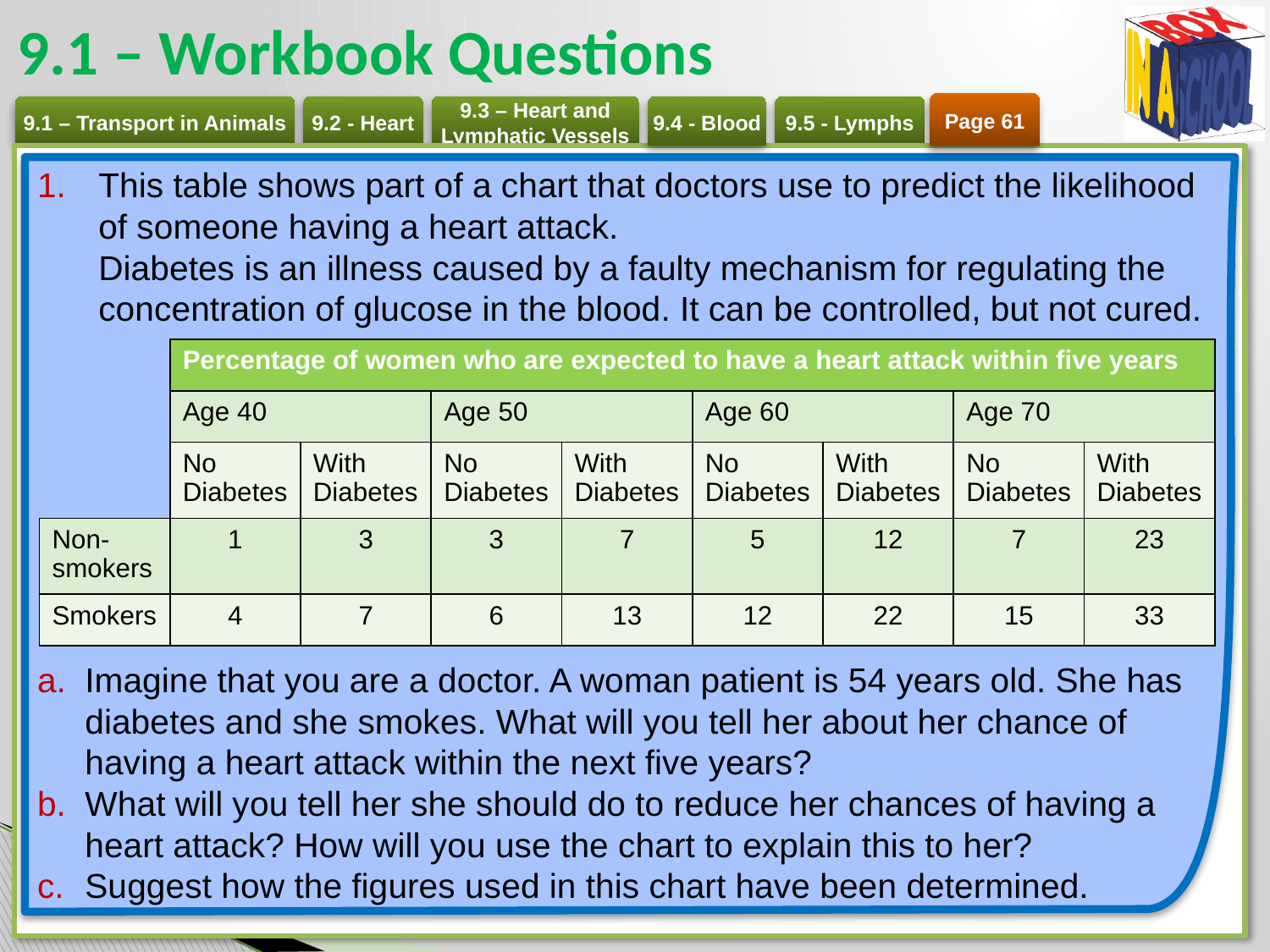

# 9.1 – Workbook Questions
Page 61
This table shows part of a chart that doctors use to predict the likelihood of someone having a heart attack.
Diabetes is an illness caused by a faulty mechanism for regulating the concentration of glucose in the blood. It can be controlled, but not cured.
Imagine that you are a doctor. A woman patient is 54 years old. She has diabetes and she smokes. What will you tell her about her chance of having a heart attack within the next five years?
What will you tell her she should do to reduce her chances of having a
heart attack? How will you use the chart to explain this to her?
Suggest how the figures used in this chart have been determined.
|  | Percentage of women who are expected to have a heart attack within five years |  |  |  |  |  |  |  |
| --- | --- | --- | --- | --- | --- | --- | --- | --- |
|  | Age 40 |  | Age 50 |  | Age 60 |  | Age 70 |  |
|  | No Diabetes | With Diabetes | No Diabetes | With Diabetes | No Diabetes | With Diabetes | No Diabetes | With Diabetes |
| Non-smokers | 1 | 3 | 3 | 7 | 5 | 12 | 7 | 23 |
| Smokers | 4 | 7 | 6 | 13 | 12 | 22 | 15 | 33 |